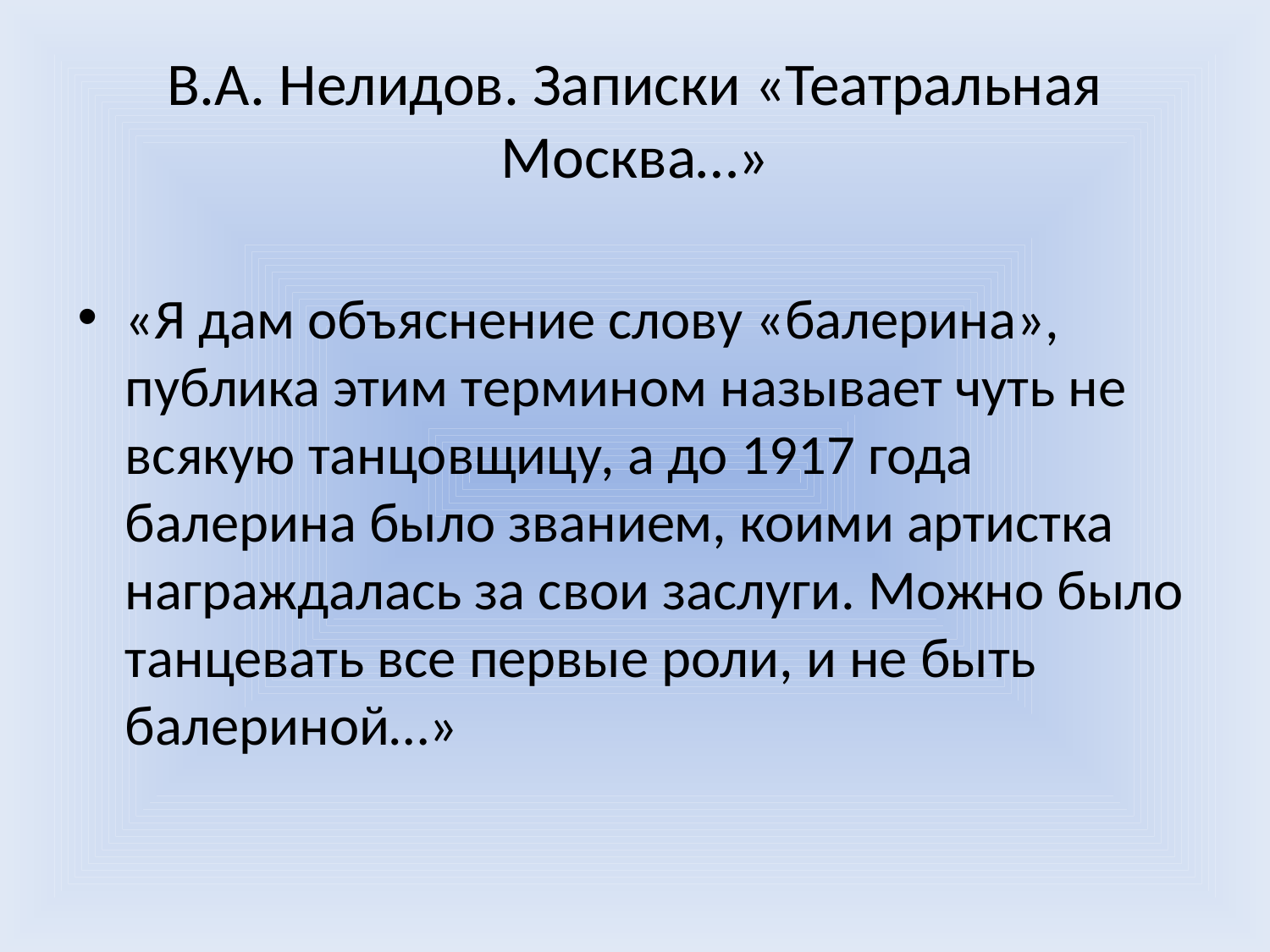

# В.А. Нелидов. Записки «Театральная Москва…»
«Я дам объяснение слову «балерина», публика этим термином называет чуть не всякую танцовщицу, а до 1917 года балерина было званием, коими артистка награждалась за свои заслуги. Можно было танцевать все первые роли, и не быть балериной…»